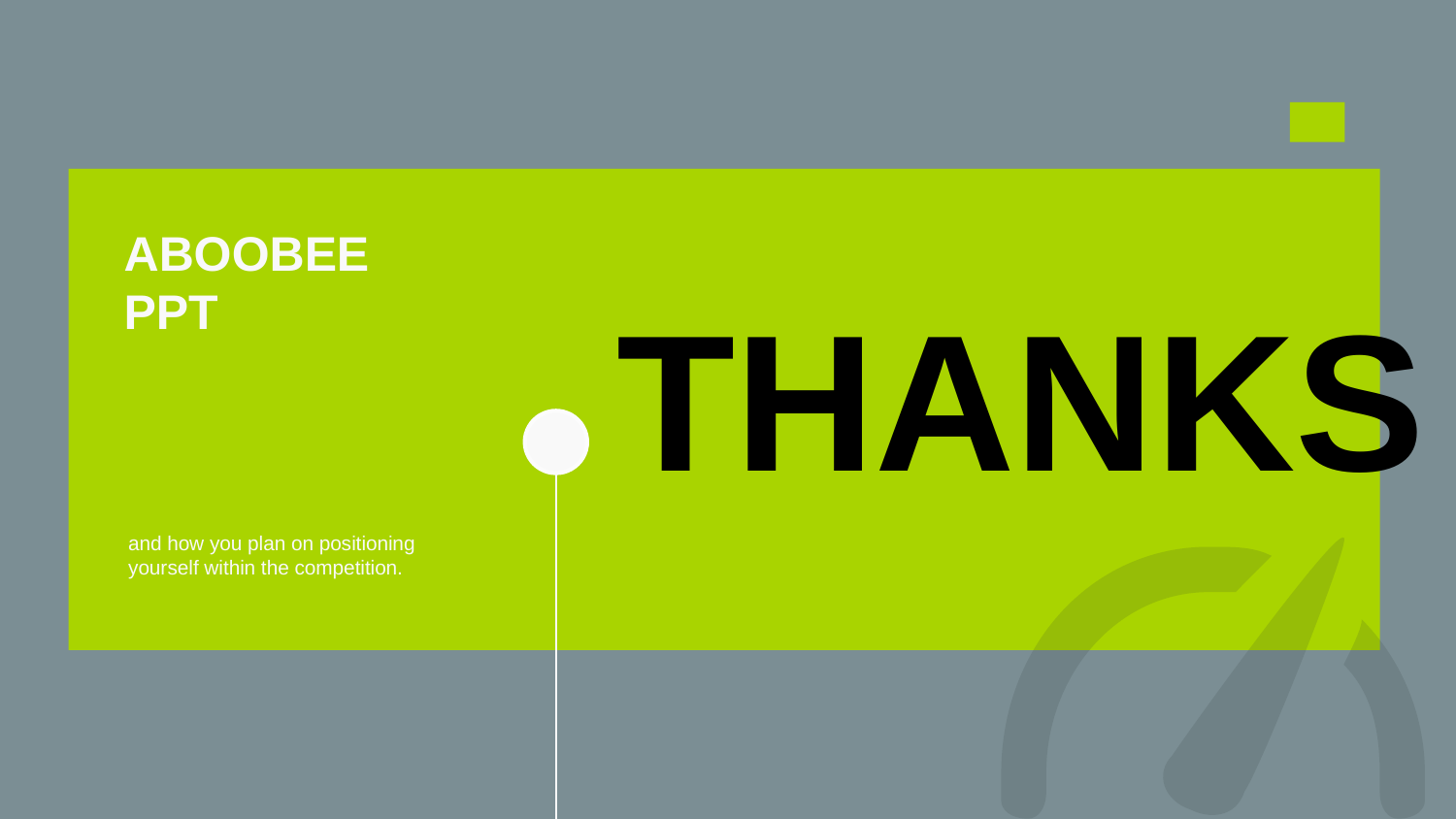

ABOOBEE
PPT
THANKS

and how you plan on positioning yourself within the competition.